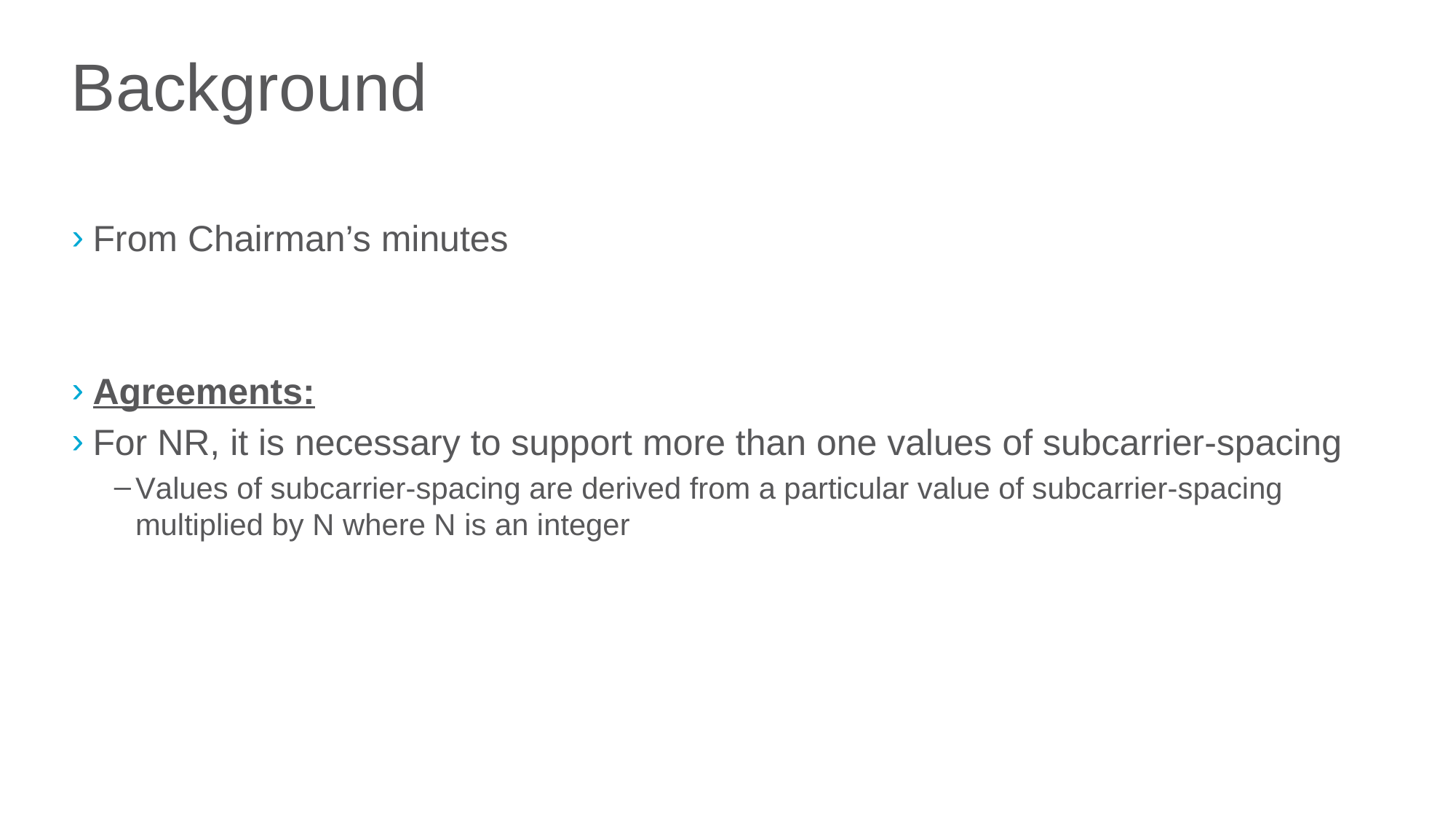

# Background
From Chairman’s minutes

Agreements:
For NR, it is necessary to support more than one values of subcarrier-spacing
Values of subcarrier-spacing are derived from a particular value of subcarrier-spacing multiplied by N where N is an integer